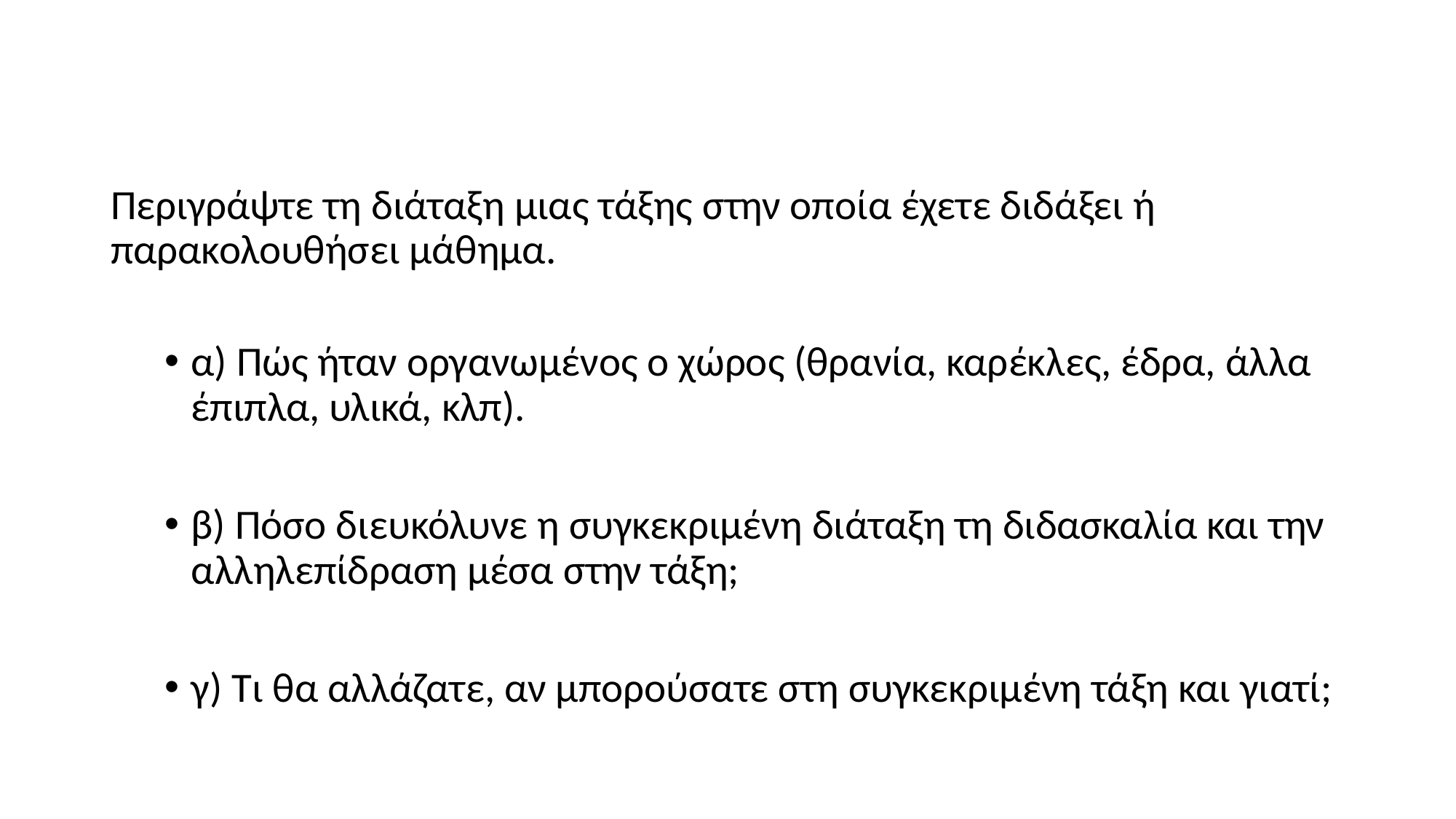

Περιγράψτε τη διάταξη μιας τάξης στην οποία έχετε διδάξει ή παρακολουθήσει μάθημα.

α) Πώς ήταν οργανωμένος ο χώρος (θρανία, καρέκλες, έδρα, άλλα έπιπλα, υλικά, κλπ).

β) Πόσο διευκόλυνε η συγκεκριμένη διάταξη τη διδασκαλία και την αλληλεπίδραση μέσα στην τάξη;

γ) Τι θα αλλάζατε, αν μπορούσατε στη συγκεκριμένη τάξη και γιατί;